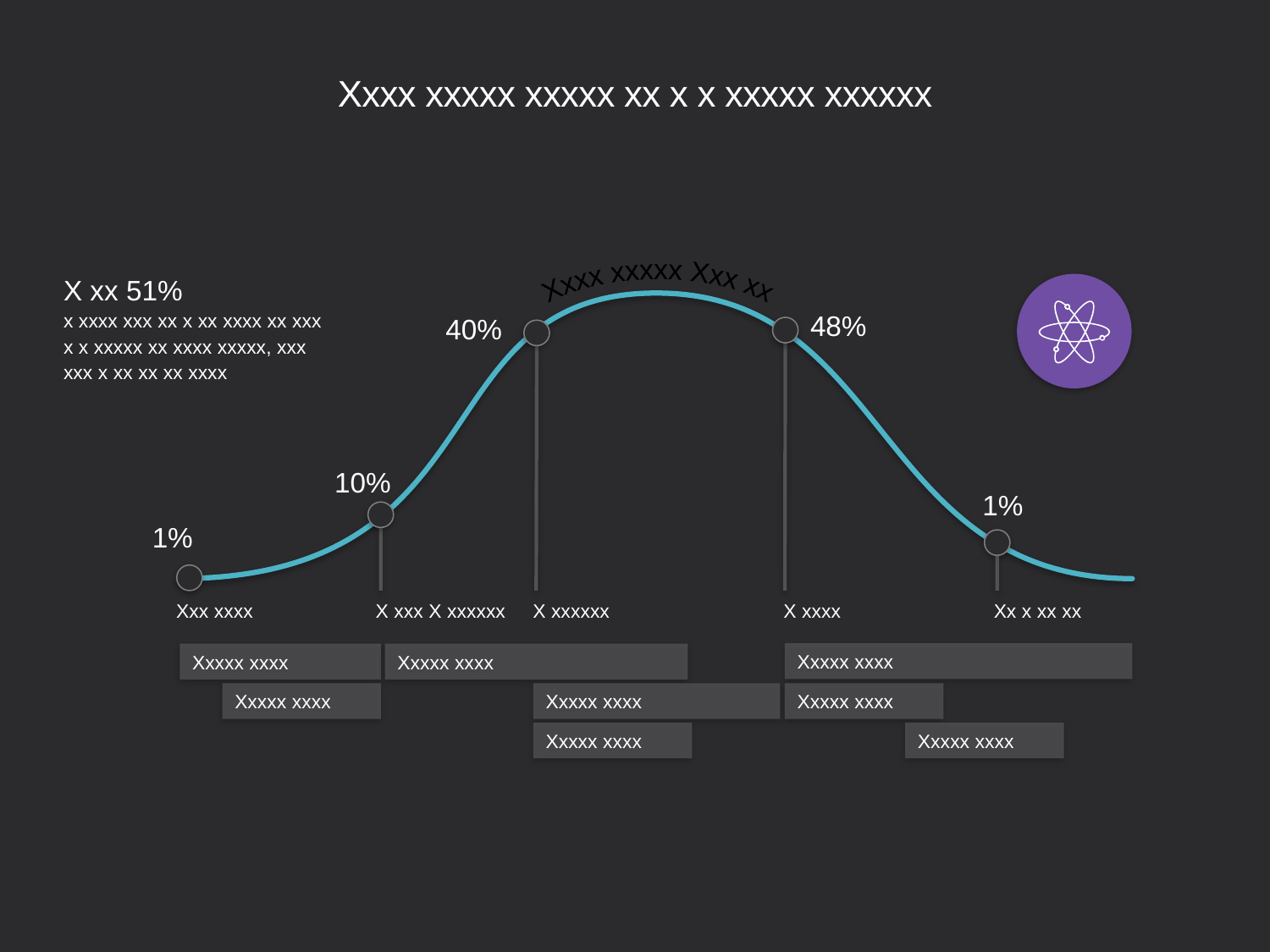

# Xxxx xxxxx xxxxx xx x x xxxxx xxxxxx
Xxxx xxxxx Xxx xx

X xx 51%
x xxxx xxx xx x xx xxxx xx xxx x x xxxxx xx xxxx xxxxx, xxx xxx x xx xx xx xxxx

48%
40%

10%
1%

1%

Xxx xxxx
X xxx X xxxxxx
X xxxxxx
X xxxx
Xx x xx xx
Xxxxx xxxx
Xxxxx xxxx
Xxxxx xxxx
Xxxxx xxxx
Xxxxx xxxx
Xxxxx xxxx
Xxxxx xxxx
Xxxxx xxxx